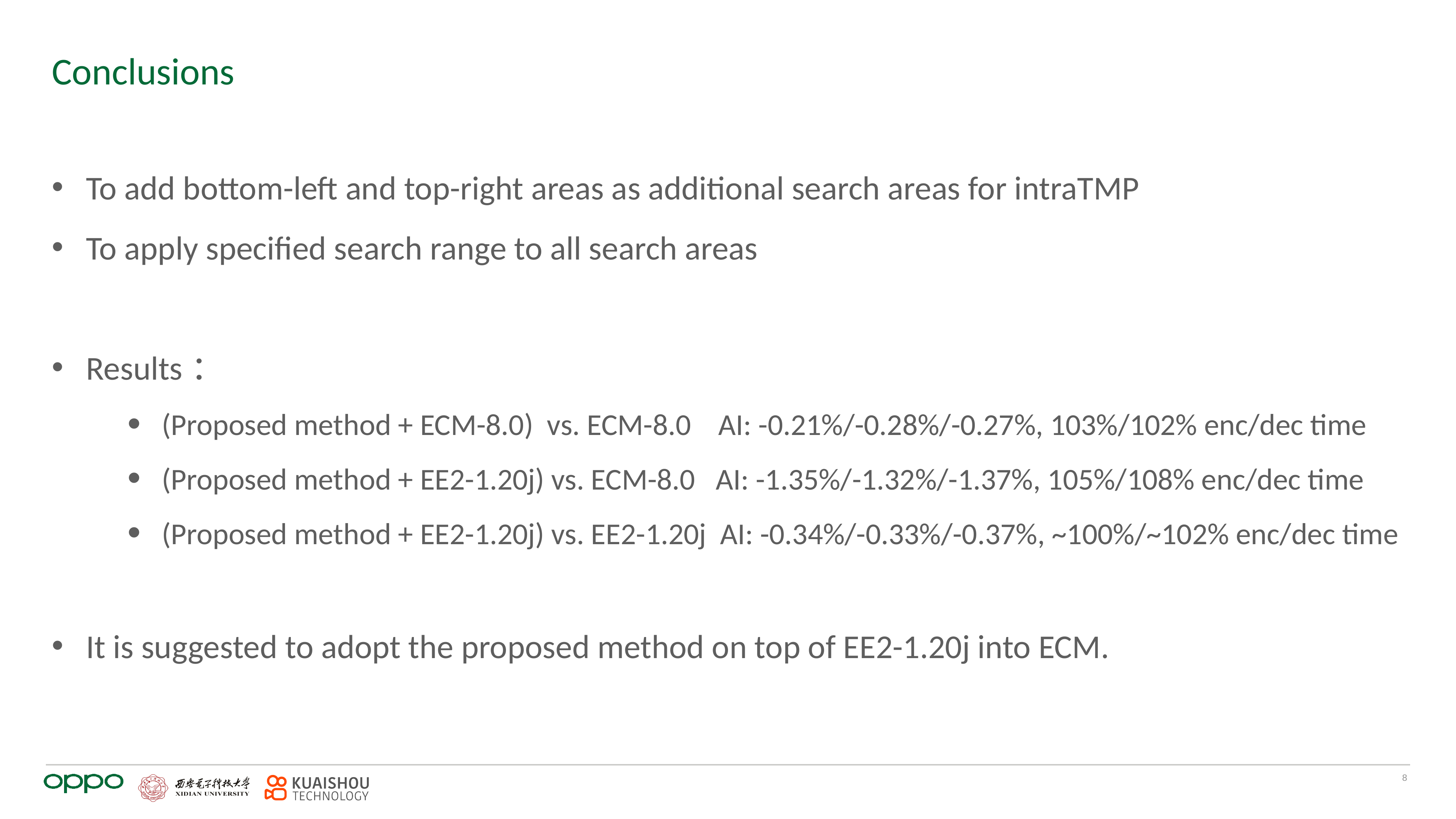

# Conclusions
To add bottom-left and top-right areas as additional search areas for intraTMP
To apply specified search range to all search areas

Results：
(Proposed method + ECM-8.0)  vs. ECM-8.0    AI: -0.21%/-0.28%/-0.27%, 103%/102% enc/dec time
(Proposed method + EE2-1.20j) vs. ECM-8.0   AI: -1.35%/-1.32%/-1.37%, 105%/108% enc/dec time
(Proposed method + EE2-1.20j) vs. EE2-1.20j  AI: -0.34%/-0.33%/-0.37%, ~100%/~102% enc/dec time
It is suggested to adopt the proposed method on top of EE2-1.20j into ECM.